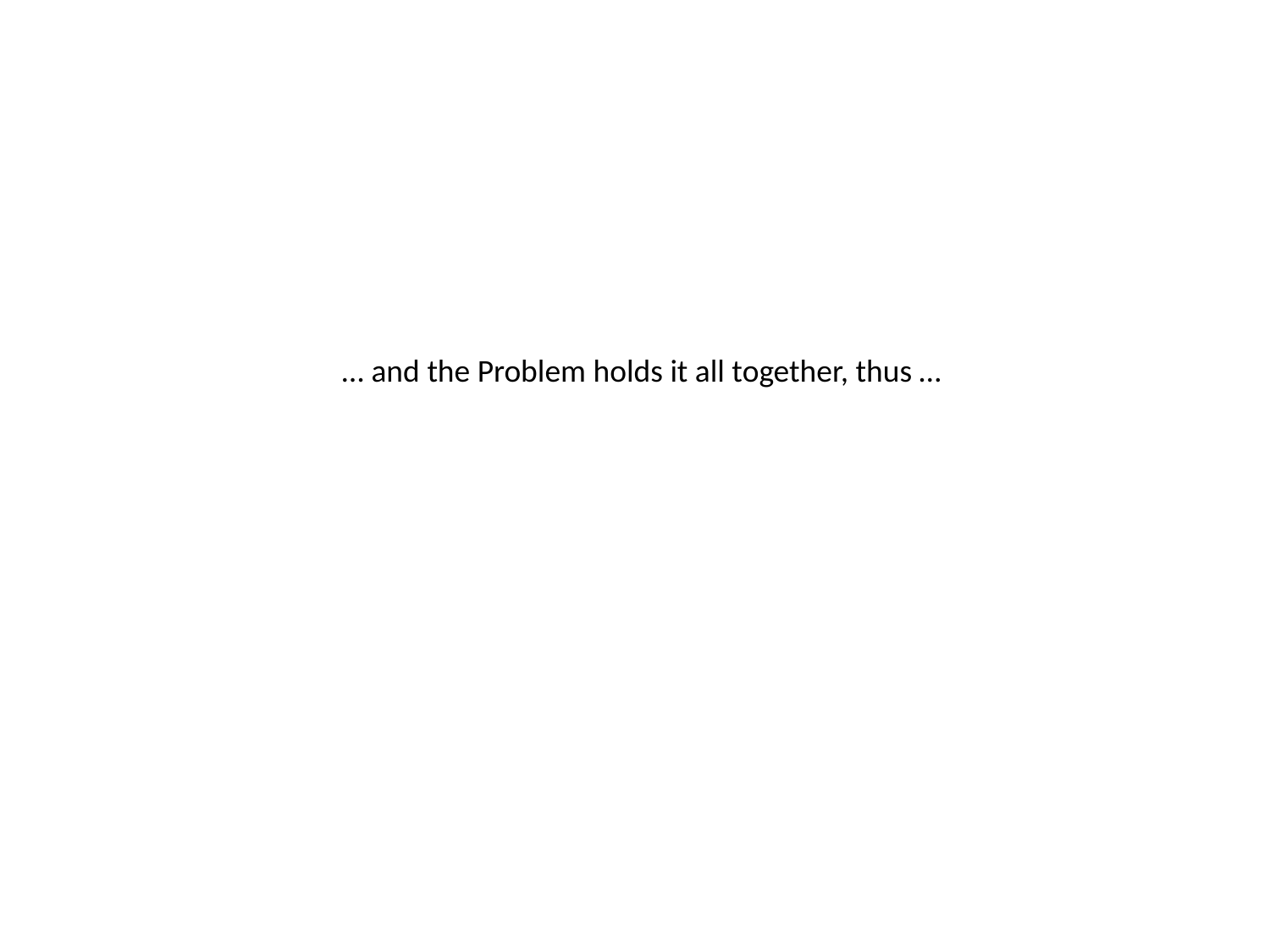

… and the Problem holds it all together, thus …